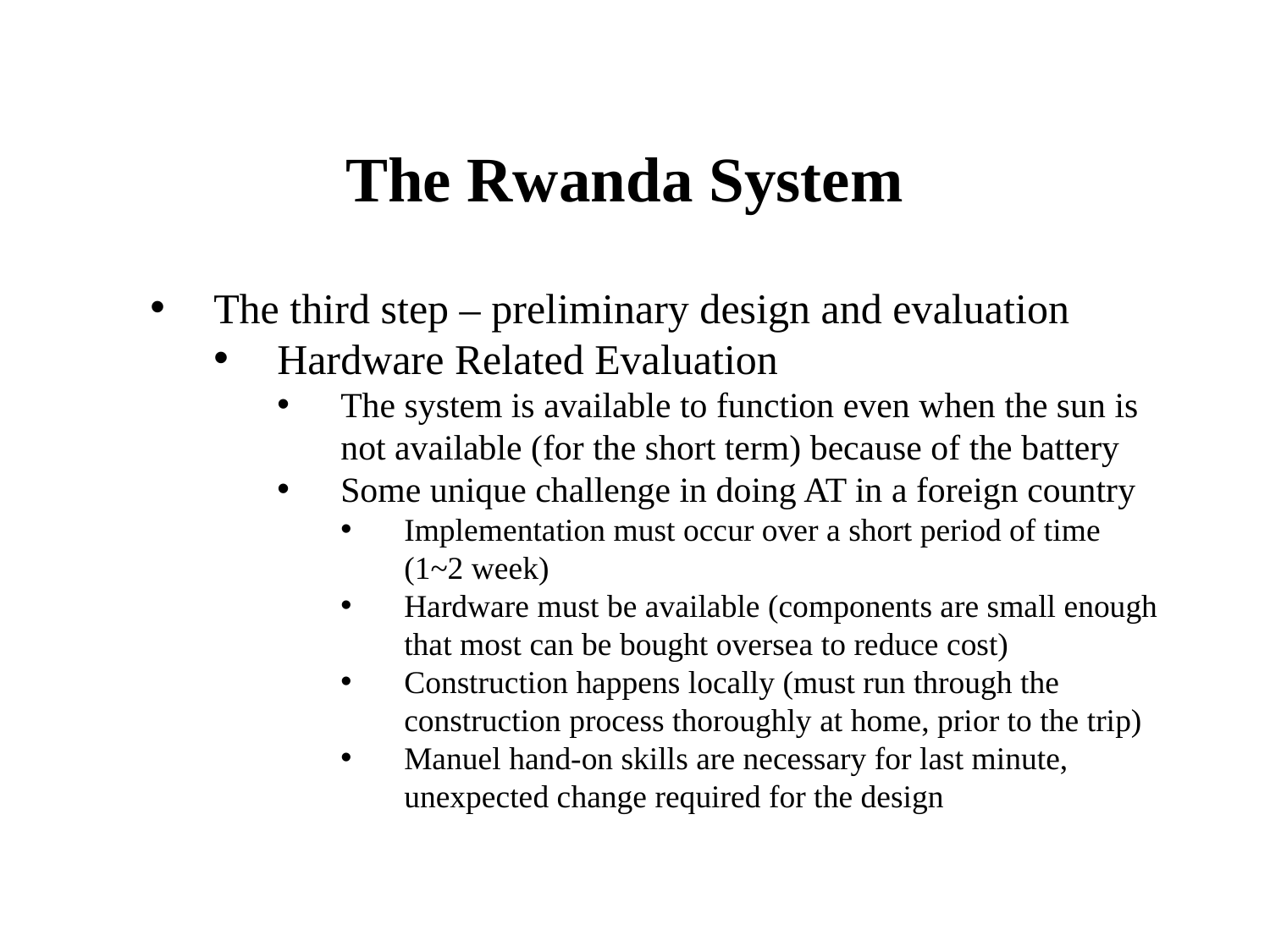

# The Rwanda System
The third step – preliminary design and evaluation
Hardware Related Evaluation
The system is available to function even when the sun is not available (for the short term) because of the battery
Some unique challenge in doing AT in a foreign country
Implementation must occur over a short period of time (1~2 week)
Hardware must be available (components are small enough that most can be bought oversea to reduce cost)
Construction happens locally (must run through the construction process thoroughly at home, prior to the trip)
Manuel hand-on skills are necessary for last minute, unexpected change required for the design